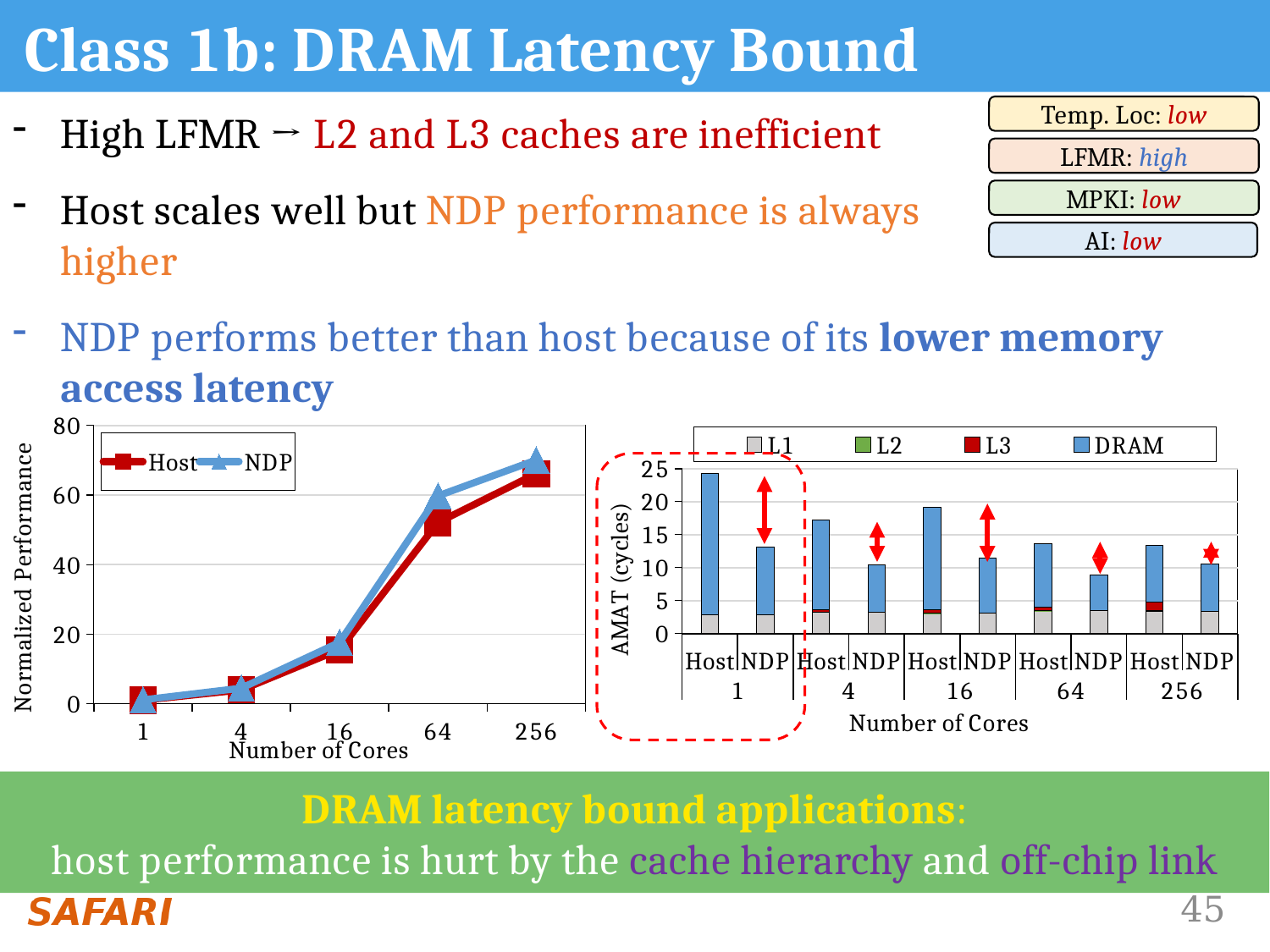

# Class 1b: DRAM Latency Bound
Temp. Loc: low
LFMR: high
MPKI: low
AI: low
High LFMR → L2 and L3 caches are inefficient

Host scales well but NDP performance is always
higher

NDP performs better than host because of its lower memory access latency

### Chart

| Category | Host | NDP |
|---|---|---|
| 1 | 1.0 | 1.134214303 |
| 4 | 3.964967514 | 4.485939338 |
| 16 | 15.57554051 | 17.67593516 |
| 64 | 52.09286144 | 59.74757748 |
| 256 | 66.15888414 | 70.07912163 |

### Chart

| Category | L1 | L2 | L3 | DRAM |
|---|---|---|---|---|
| Host | 2.8659221076000003 | 0.0013530164777107714 | 0.019870624585408826 | 21.37324435600982 |
| NDP | 2.8668123768 | 0.0 | 0.0 | 10.19893235745775 |
| Host | 3.2265982256 | 0.0017056858921955071 | 0.3643697248709953 | 13.623486324718094 |
| NDP | 3.226934942 | 0.0 | 0.0 | 7.244827954058195 |
| Host | 3.1119431424 | 0.0036530610026422276 | 0.5314793167382896 | 15.533259086825419 |
| NDP | 3.1121824092 | 0.0 | 0.0 | 8.292438223615628 |
| Host | 3.459527482 | 0.006151310513905236 | 0.5648713329843328 | 9.574374640966727 |
| NDP | 3.4606118384 | 0.0 | 0.0 | 5.4940645714404654 |
| Host | 3.4031294868 | 0.047177825794142036 | 1.2835689187920758 | 8.686076129262029 |
| NDP | 3.3979900292 | 0.0 | 0.0 | 7.1211690606091835 |
DRAM latency bound applications:
host performance is hurt by the cache hierarchy and off-chip link
45